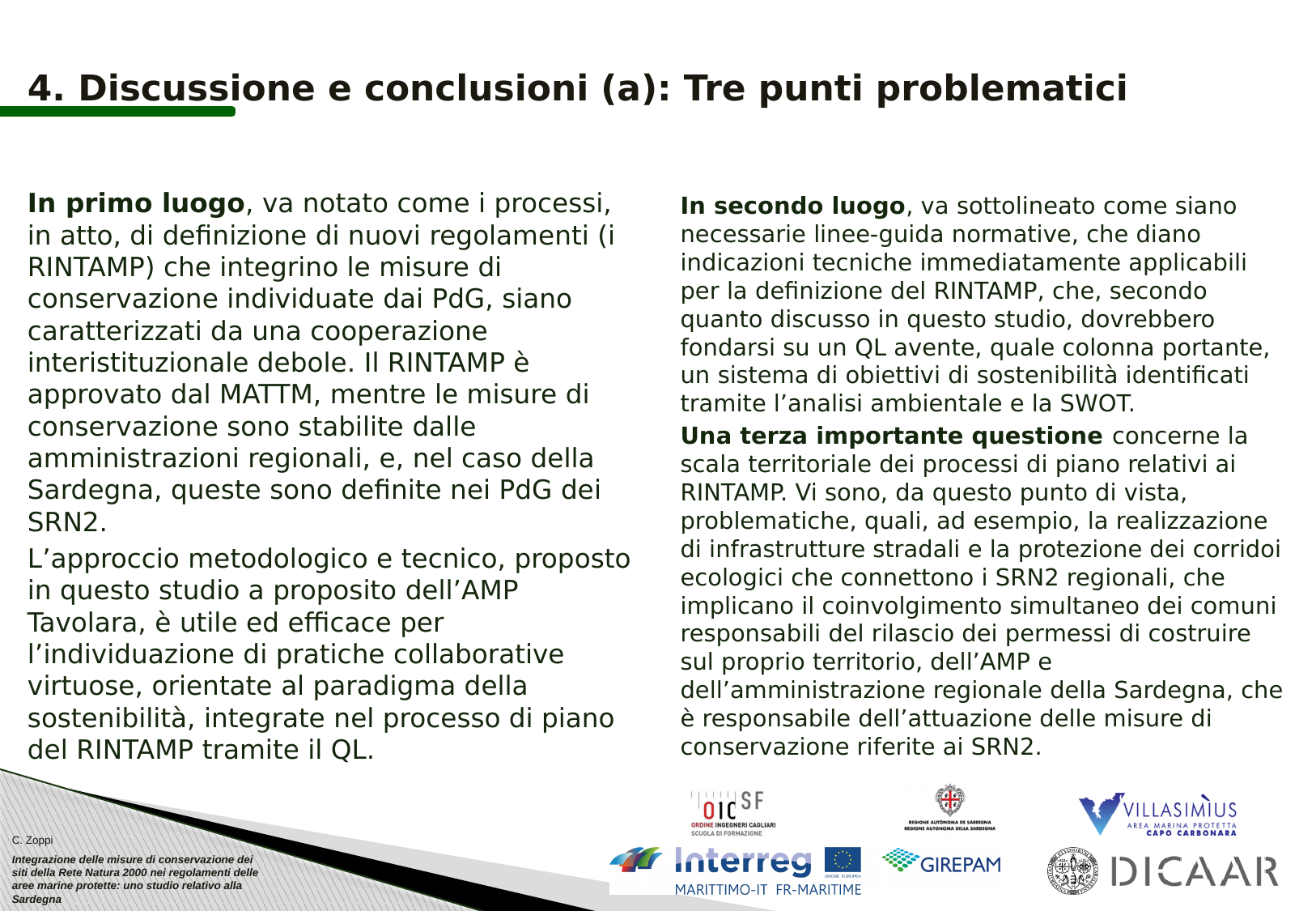

# 4. Discussione e conclusioni (a): Tre punti problematici

In secondo luogo, va sottolineato come siano necessarie linee-guida normative, che diano indicazioni tecniche immediatamente applicabili per la definizione del RINTAMP, che, secondo quanto discusso in questo studio, dovrebbero fondarsi su un QL avente, quale colonna portante, un sistema di obiettivi di sostenibilità identificati tramite l’analisi ambientale e la SWOT.
Una terza importante questione concerne la scala territoriale dei processi di piano relativi ai RINTAMP. Vi sono, da questo punto di vista, problematiche, quali, ad esempio, la realizzazione di infrastrutture stradali e la protezione dei corridoi ecologici che connettono i SRN2 regionali, che implicano il coinvolgimento simultaneo dei comuni responsabili del rilascio dei permessi di costruire sul proprio territorio, dell’AMP e dell’amministrazione regionale della Sardegna, che è responsabile dell’attuazione delle misure di conservazione riferite ai SRN2.
In primo luogo, va notato come i processi, in atto, di definizione di nuovi regolamenti (i RINTAMP) che integrino le misure di conservazione individuate dai PdG, siano caratterizzati da una cooperazione interistituzionale debole. Il RINTAMP è approvato dal MATTM, mentre le misure di conservazione sono stabilite dalle amministrazioni regionali, e, nel caso della Sardegna, queste sono definite nei PdG dei SRN2.
L’approccio metodologico e tecnico, proposto in questo studio a proposito dell’AMP Tavolara, è utile ed efficace per l’individuazione di pratiche collaborative virtuose, orientate al paradigma della sostenibilità, integrate nel processo di piano del RINTAMP tramite il QL.